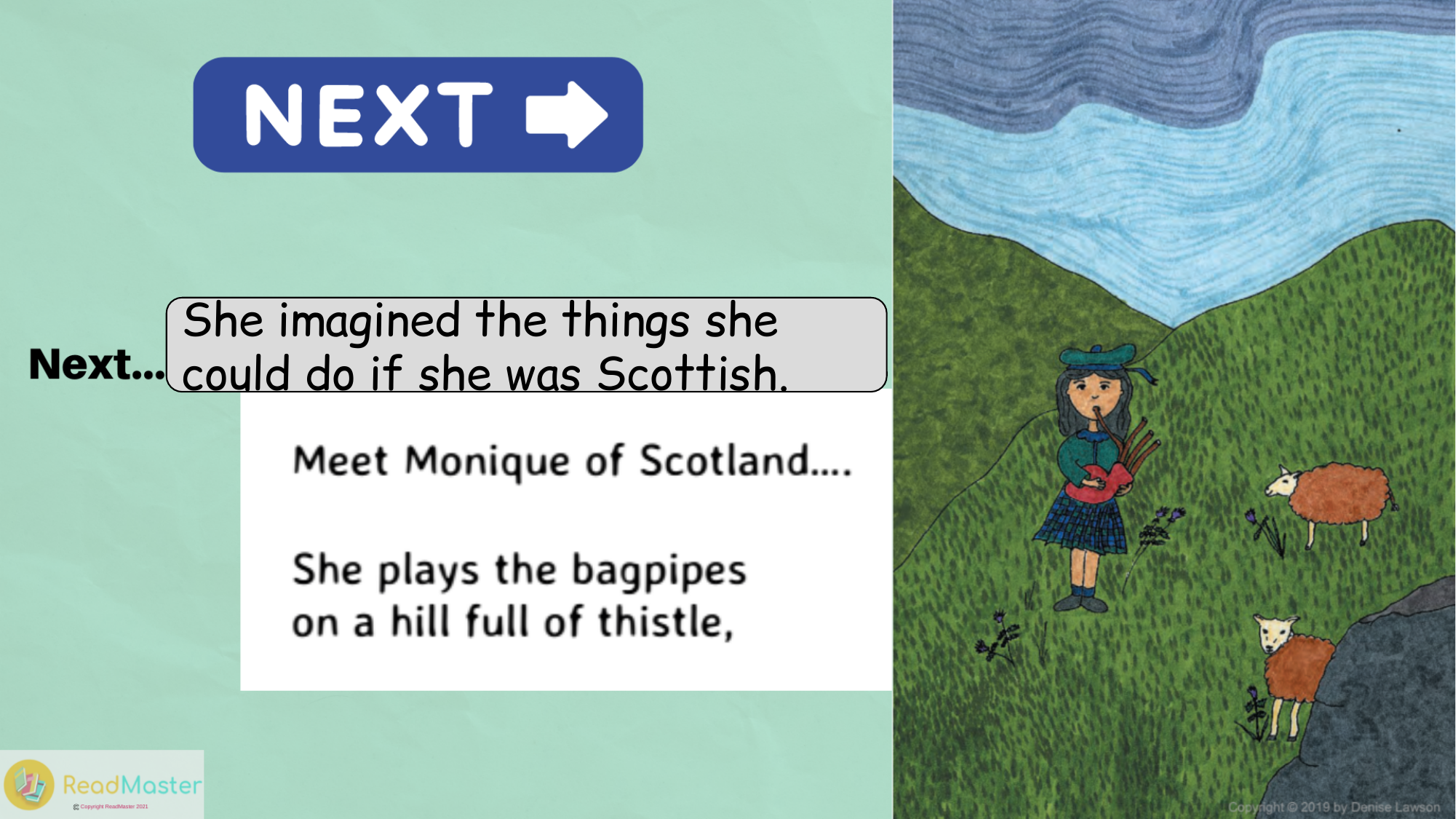

She imagined the things she could do if she was Scottish.